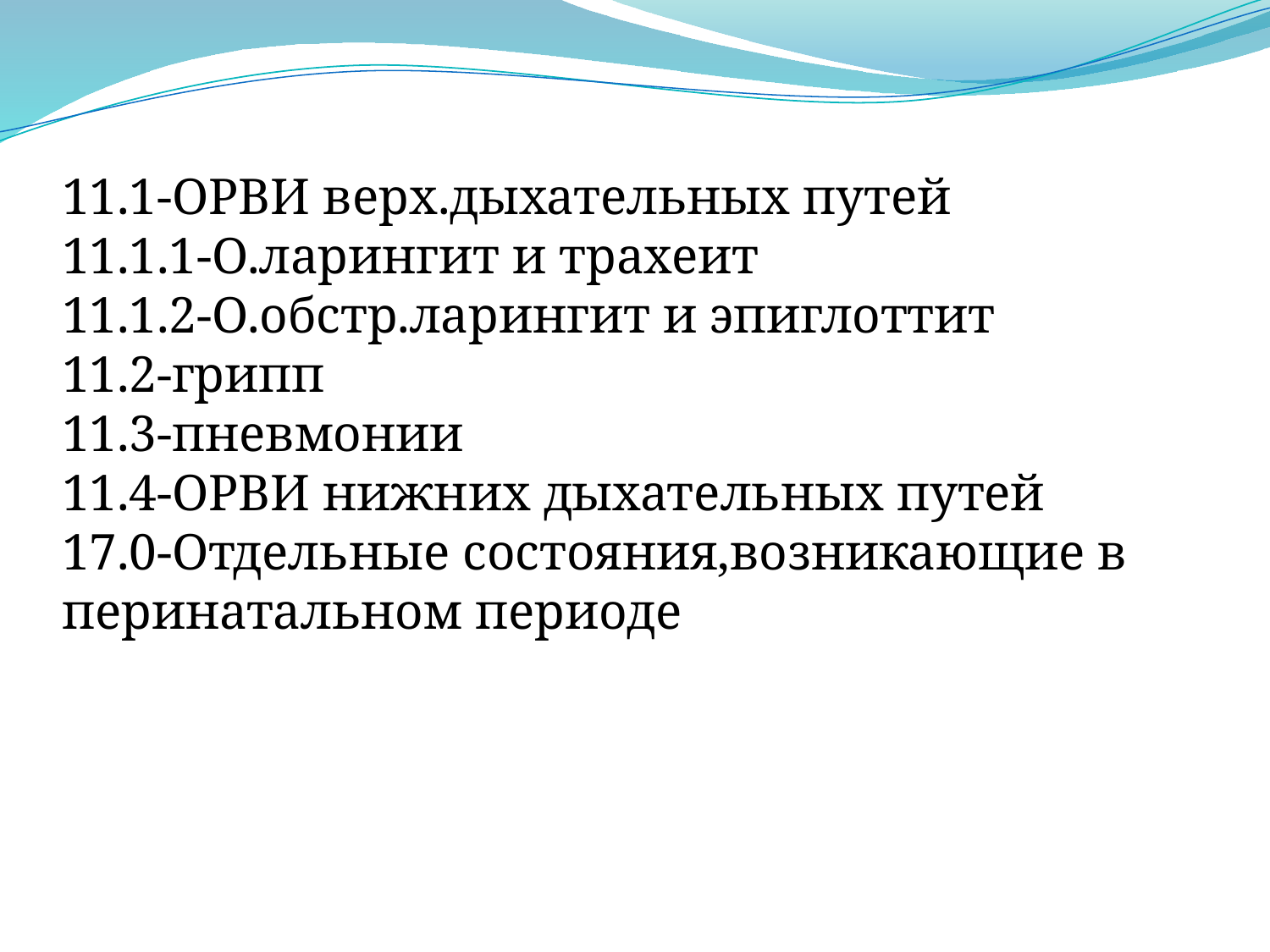

11.1-ОРВИ верх.дыхательных путей
11.1.1-О.ларингит и трахеит
11.1.2-О.обстр.ларингит и эпиглоттит
11.2-грипп
11.3-пневмонии
11.4-ОРВИ нижних дыхательных путей
17.0-Отдельные состояния,возникающие в перинатальном периоде